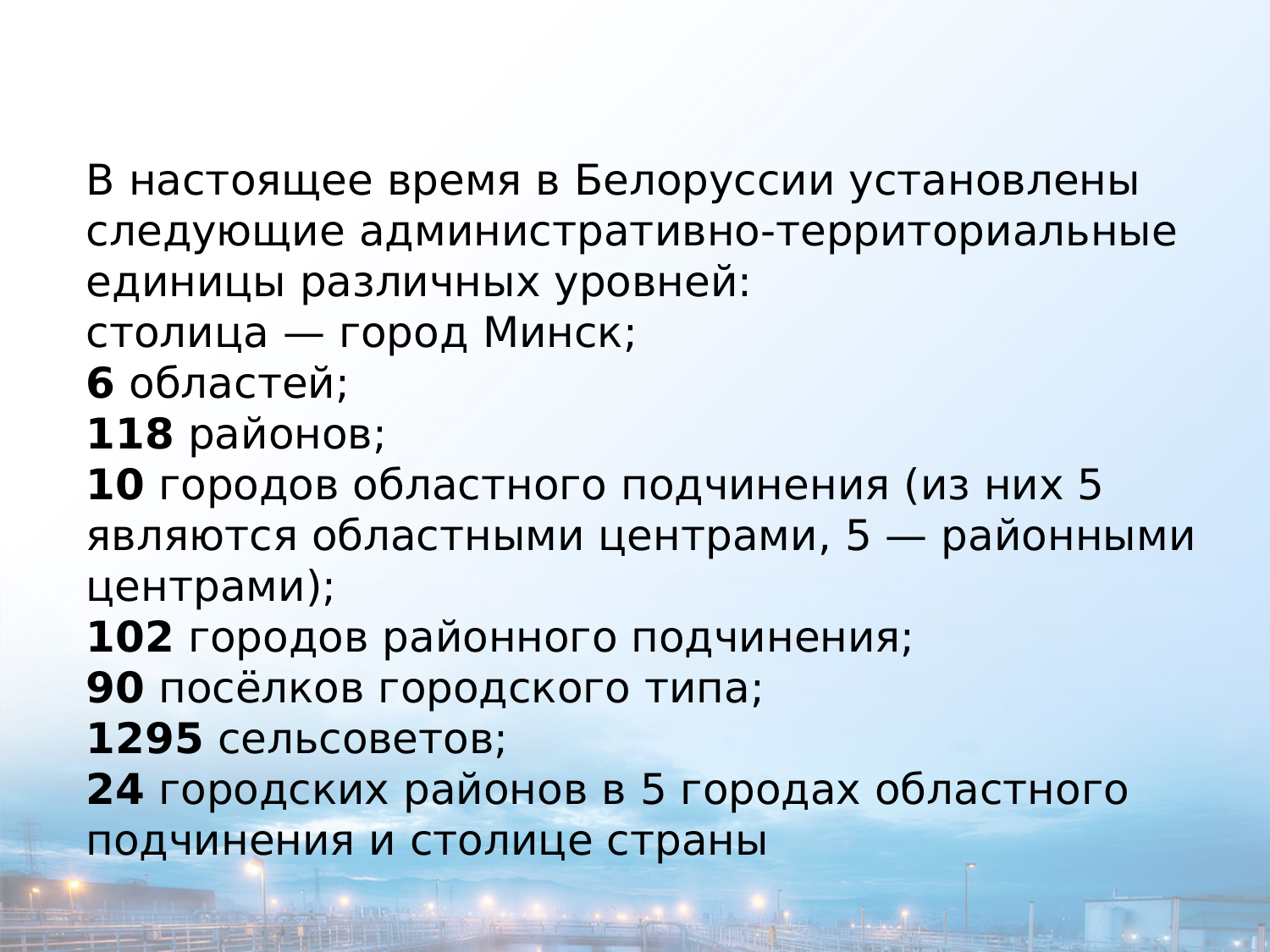

В настоящее время в Белоруссии установлены следующие административно-территориальные единицы различных уровней:
столица — город Минск;
6 областей;
118 районов;
10 городов областного подчинения (из них 5 являются областными центрами, 5 — районными центрами);
102 городов районного подчинения;
90 посёлков городского типа;
1295 сельсоветов;
24 городских районов в 5 городах областного подчинения и столице страны